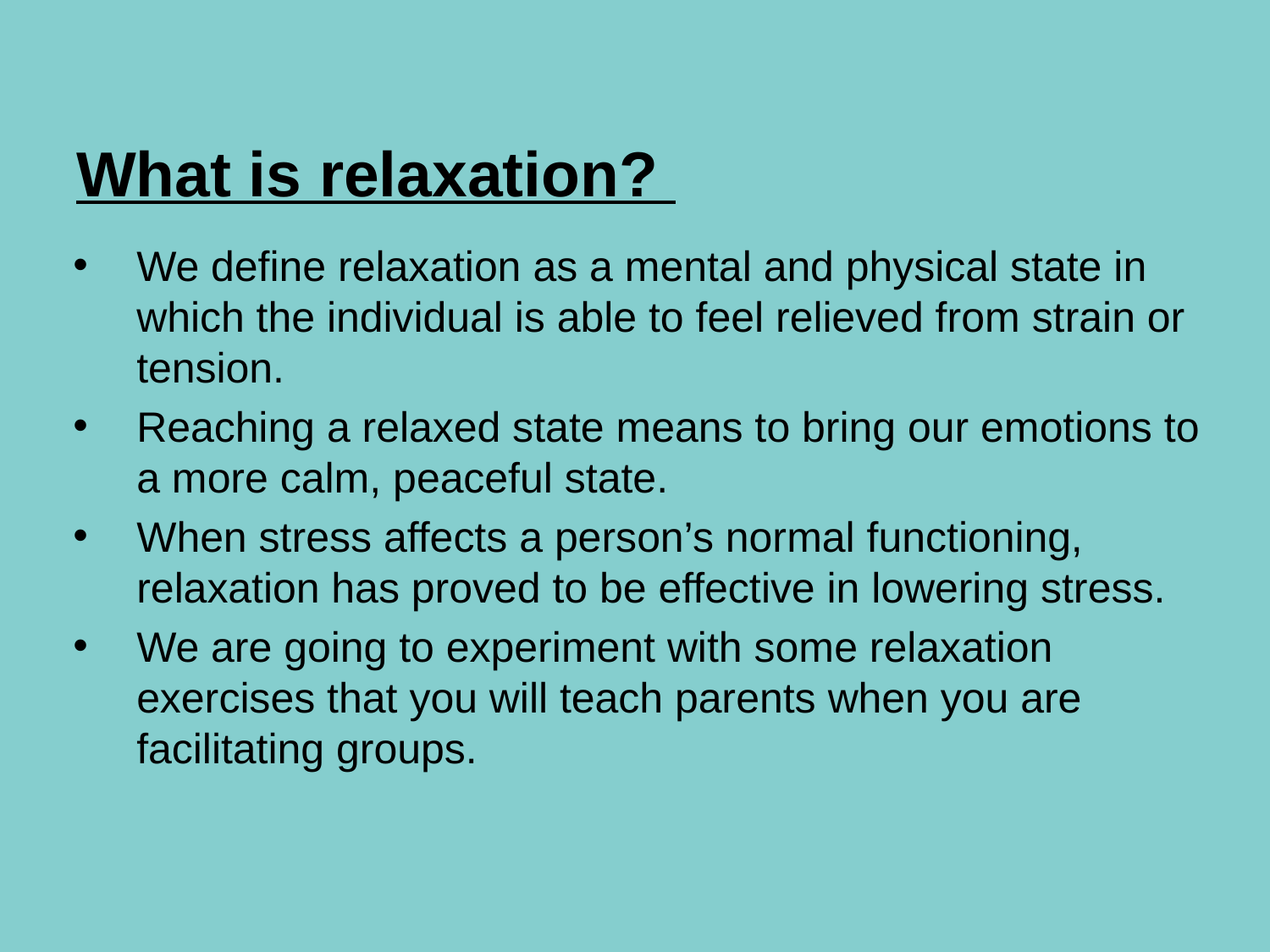

# What is relaxation?
We define relaxation as a mental and physical state in which the individual is able to feel relieved from strain or tension.
Reaching a relaxed state means to bring our emotions to a more calm, peaceful state.
When stress affects a person’s normal functioning, relaxation has proved to be effective in lowering stress.
We are going to experiment with some relaxation exercises that you will teach parents when you are facilitating groups.